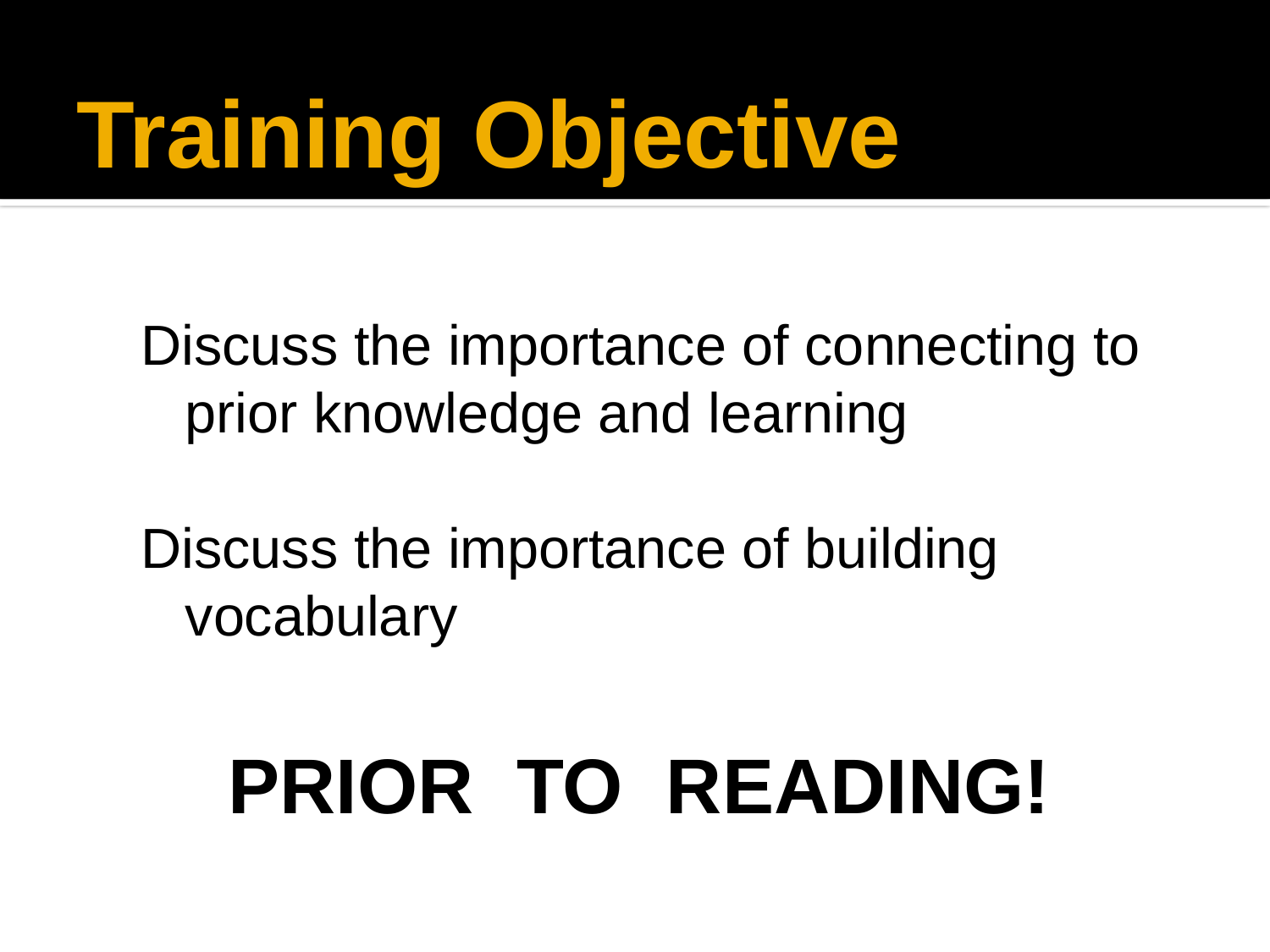

# Training Objective
Discuss the importance of connecting to prior knowledge and learning

Discuss the importance of building vocabulary
PRIOR  TO  READING!